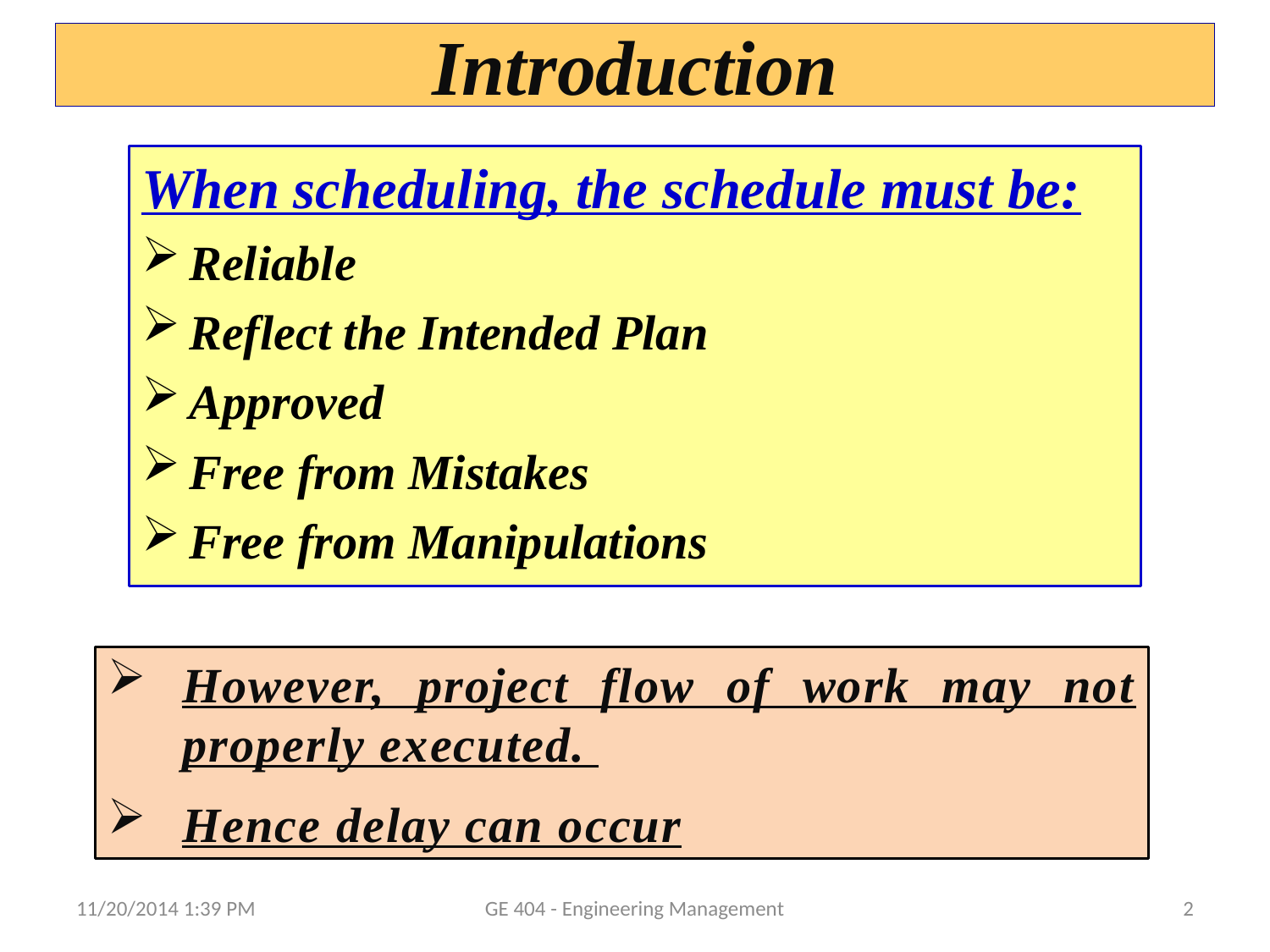

# Introduction
When scheduling, the schedule must be:
Reliable
Reflect the Intended Plan
Approved
Free from Mistakes
Free from Manipulations
However, project flow of work may not properly executed.
Hence delay can occur
11/20/2014 1:39 PM
GE 404 - Engineering Management
2